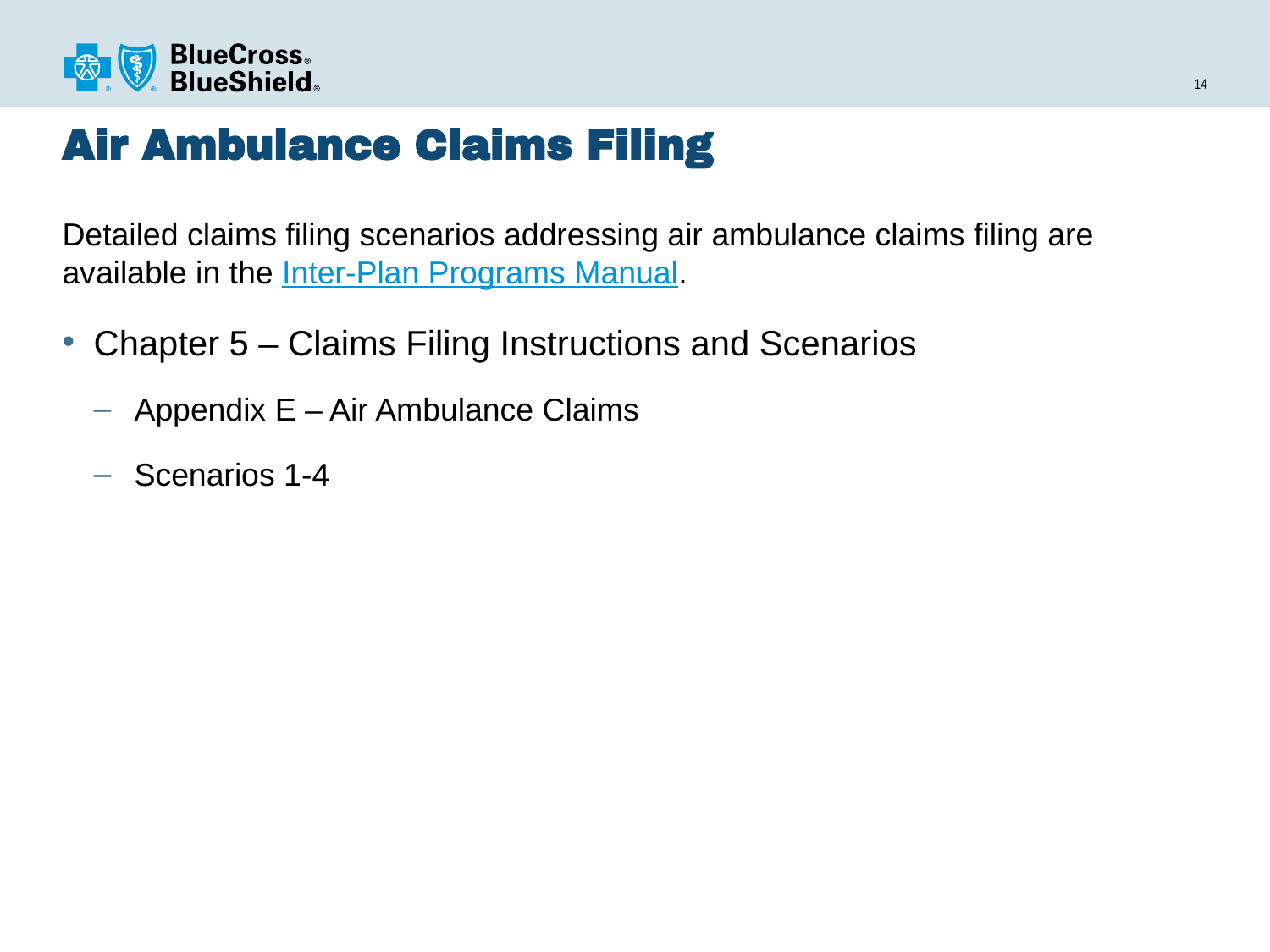

# Air Ambulance Claims Filing
Detailed claims filing scenarios addressing air ambulance claims filing are available in the Inter-Plan Programs Manual.
Chapter 5 – Claims Filing Instructions and Scenarios
Appendix E – Air Ambulance Claims
Scenarios 1-4